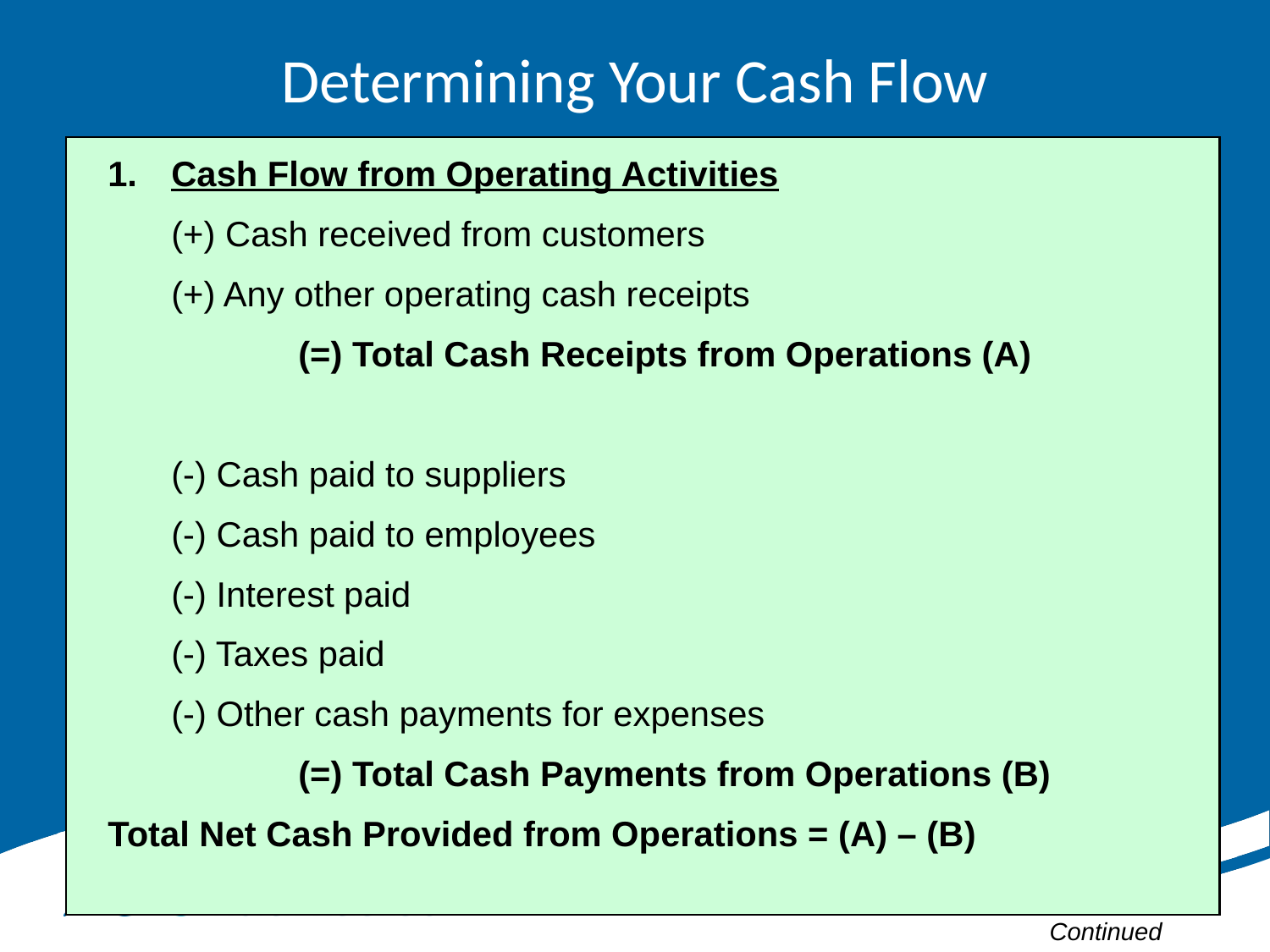

# Determining Your Cash Flow

Cash Flow from Operating Activities
	(+) Cash received from customers
	(+) Any other operating cash receipts
		(=) Total Cash Receipts from Operations (A)

	(-) Cash paid to suppliers
	(-) Cash paid to employees
	(-) Interest paid
	(-) Taxes paid
	(-) Other cash payments for expenses
		(=) Total Cash Payments from Operations (B)
Total Net Cash Provided from Operations = (A) – (B)
Continued